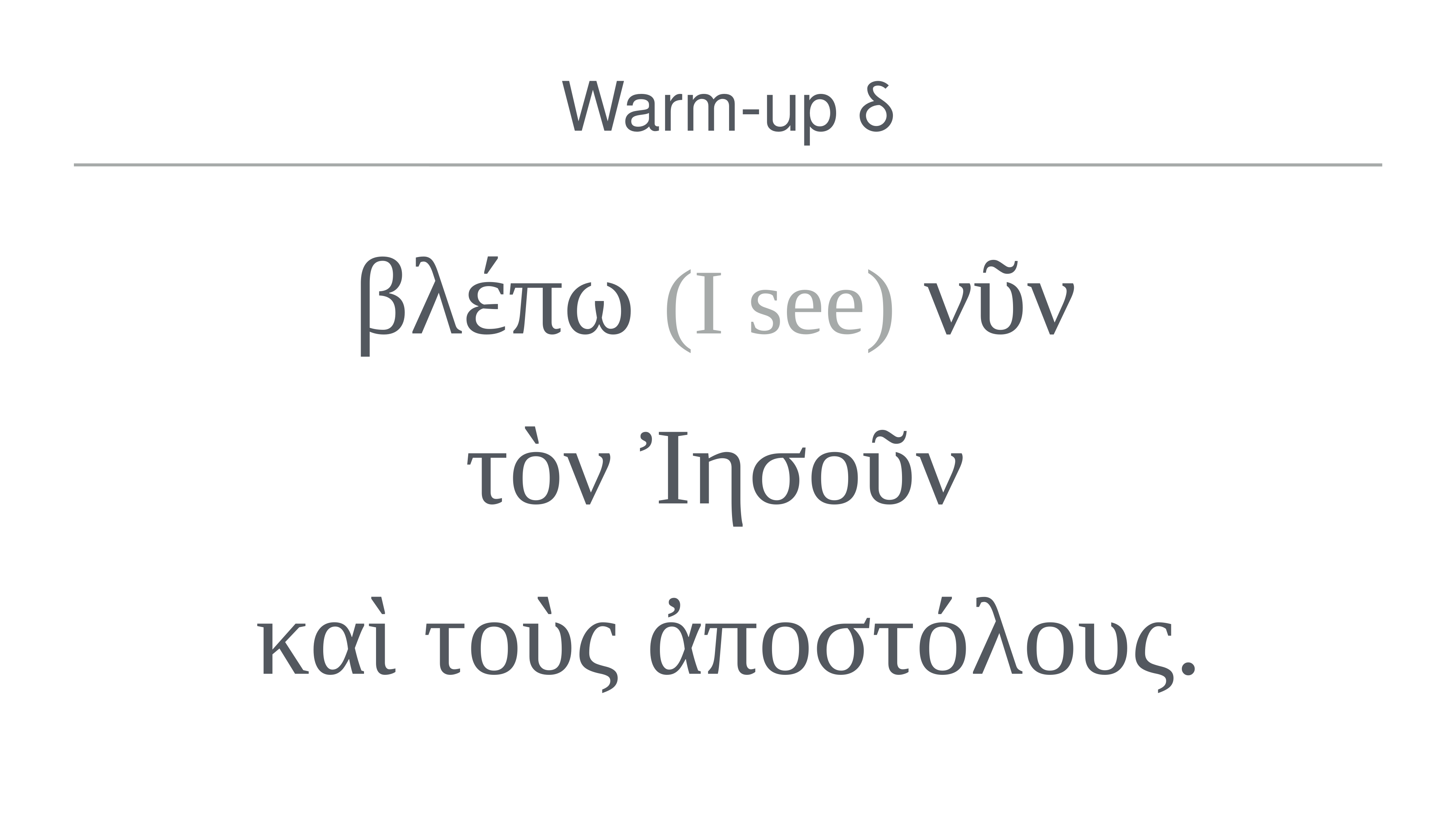

# Warm-up δ
βλέπω (I see) νῦν
τὸν Ἰησοῦν
καὶ τοὺς ἀποστόλους.